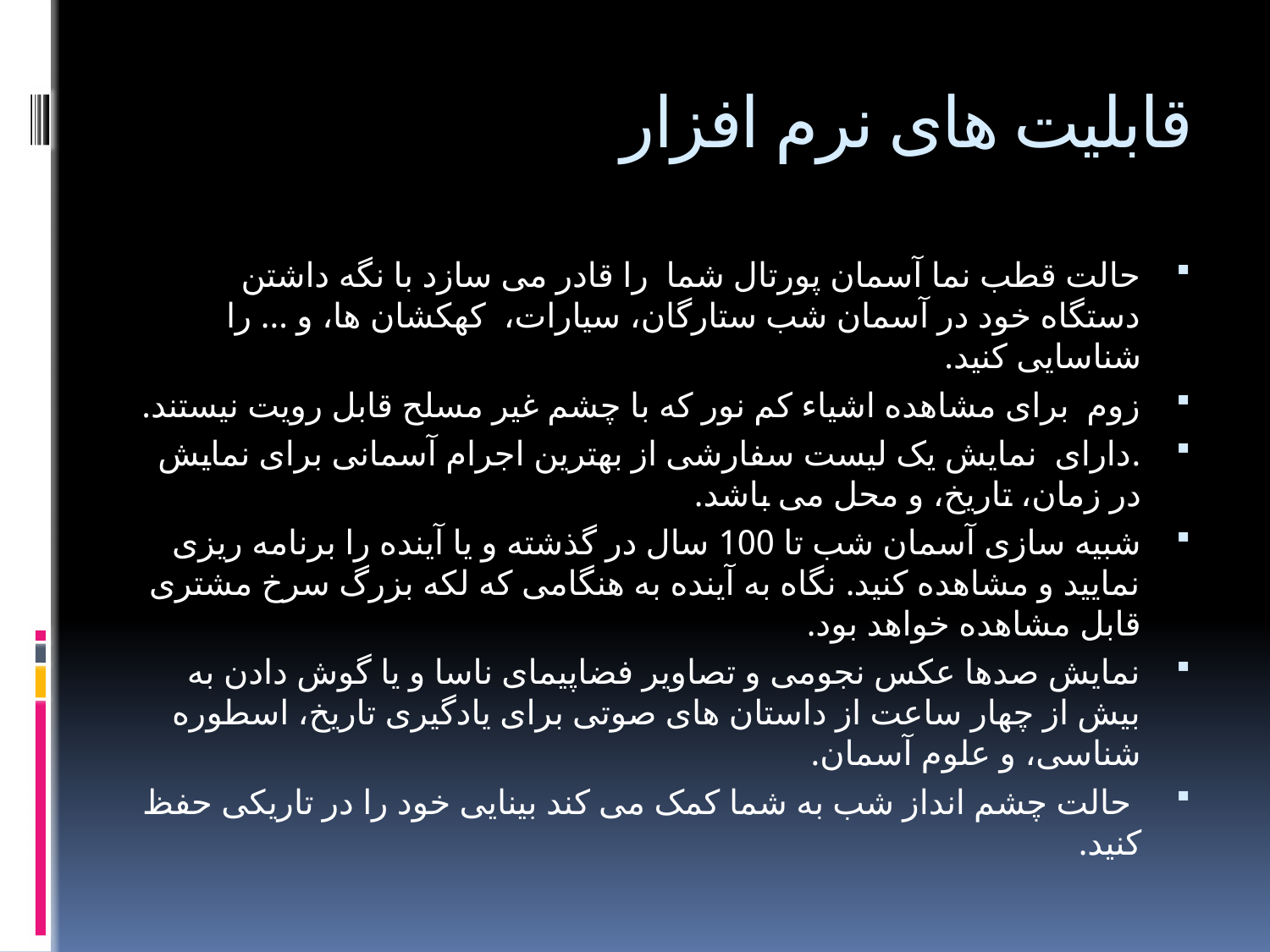

# قابلیت های نرم افزار
حالت قطب نما آسمان پورتال شما  را قادر می سازد با نگه داشتن دستگاه خود در آسمان شب ستارگان، سیارات،  کهکشان ها، و ... را شناسایی کنید.
زوم  برای مشاهده اشیاء کم نور که با چشم غیر مسلح قابل رویت نیستند.
.دارای  نمایش یک لیست سفارشی از بهترین اجرام آسمانی برای نمایش در زمان، تاریخ، و محل می باشد.
شبیه سازی آسمان شب تا 100 سال در گذشته و یا آینده را برنامه ریزی نمایید و مشاهده کنید. نگاه به آینده به هنگامی که لکه بزرگ سرخ مشتری قابل مشاهده خواهد بود.
نمایش صدها عکس نجومی و تصاویر فضاپیمای ناسا و یا گوش دادن به بیش از چهار ساعت از داستان های صوتی برای یادگیری تاریخ، اسطوره شناسی، و علوم آسمان.
 حالت چشم انداز شب به شما کمک می کند بینایی خود را در تاریکی حفظ کنید.